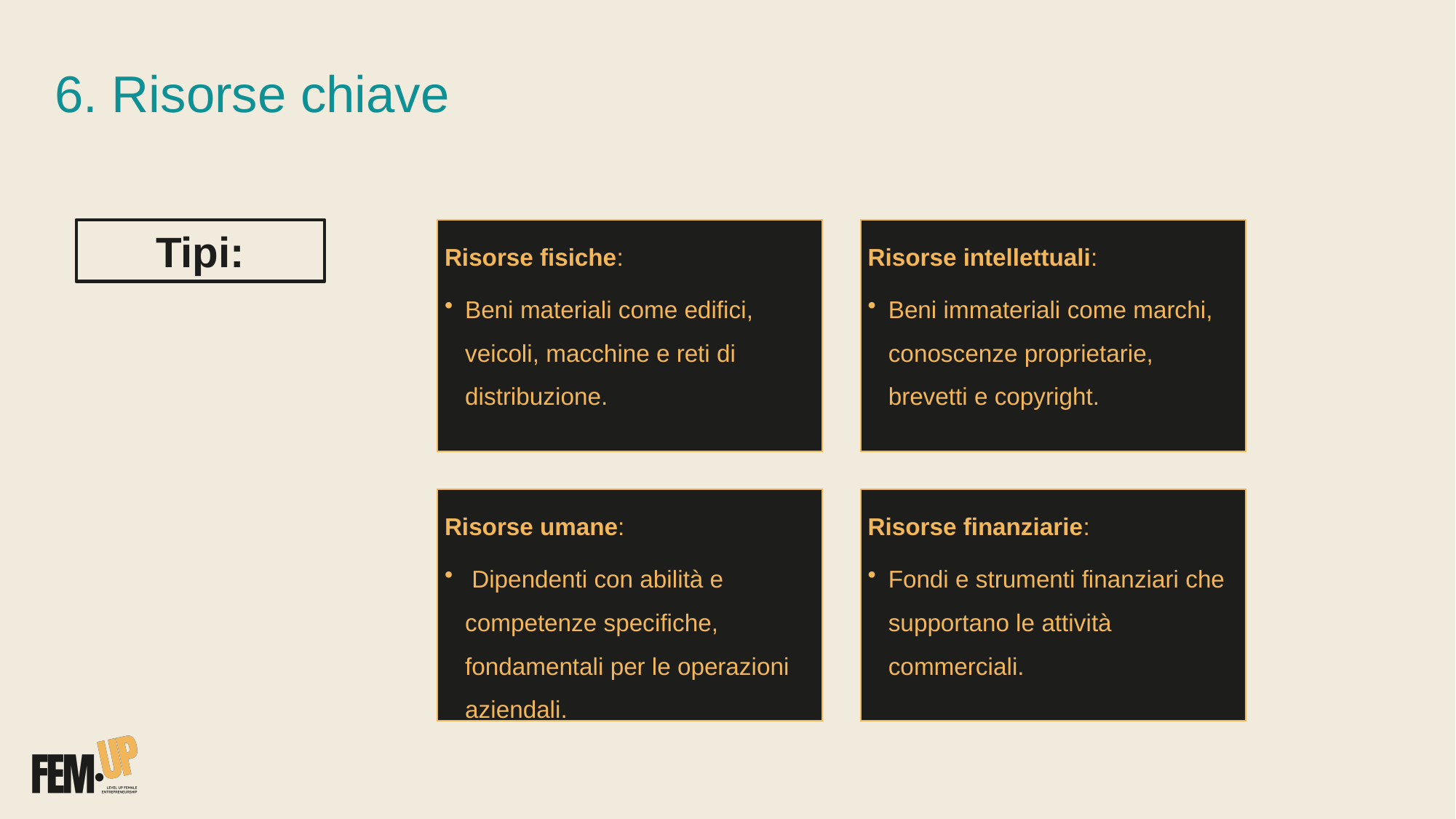

# 6. Risorse chiave
Tipi:
Risorse fisiche:
Beni materiali come edifici, veicoli, macchine e reti di distribuzione.
Risorse intellettuali:
Beni immateriali come marchi, conoscenze proprietarie, brevetti e copyright.
Risorse umane:
 Dipendenti con abilità e competenze specifiche, fondamentali per le operazioni aziendali.
Risorse finanziarie:
Fondi e strumenti finanziari che supportano le attività commerciali.